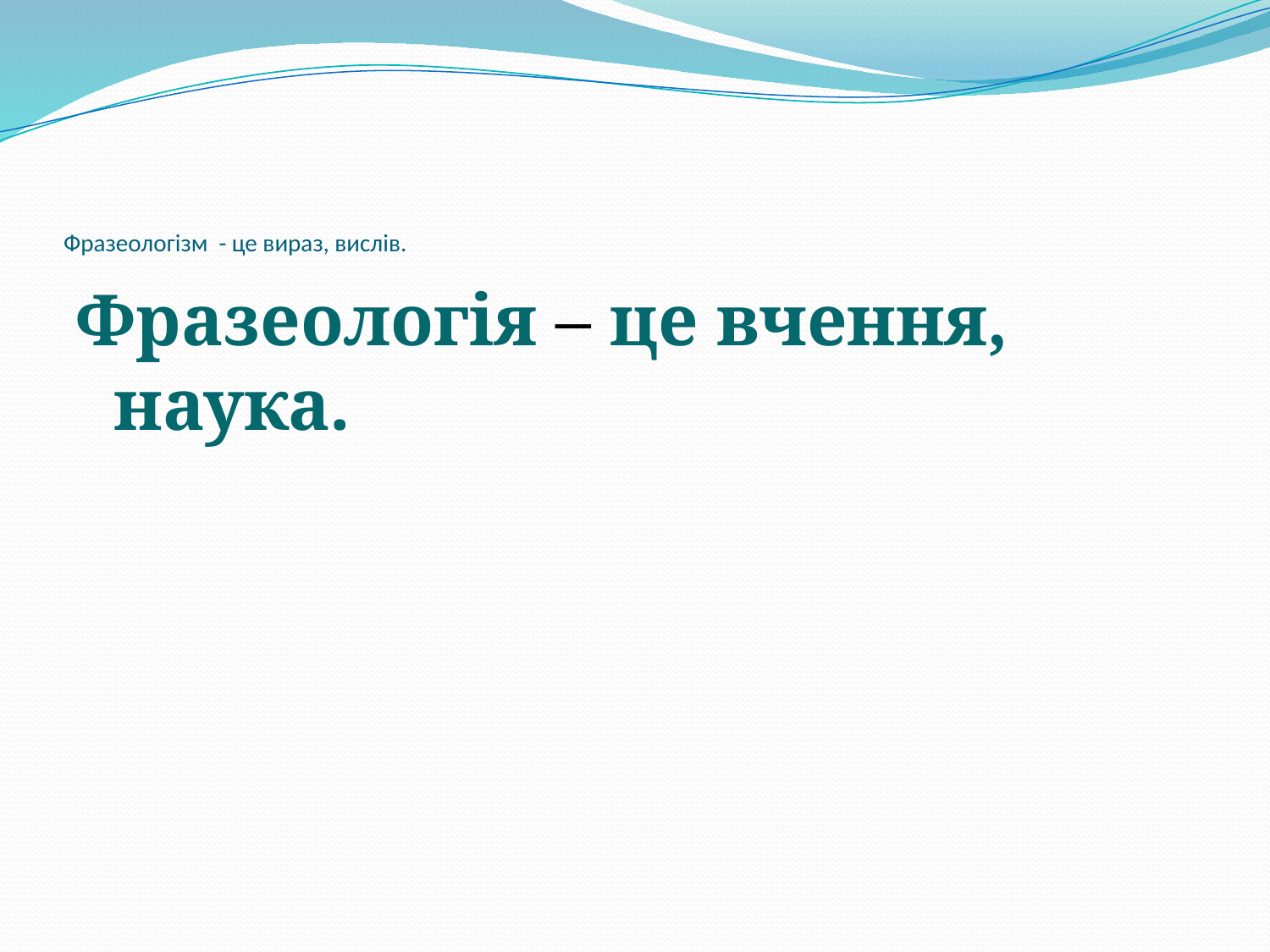

# Фразеологізм  - це вираз, вислів.
Фразеологія – це вчення, наука.